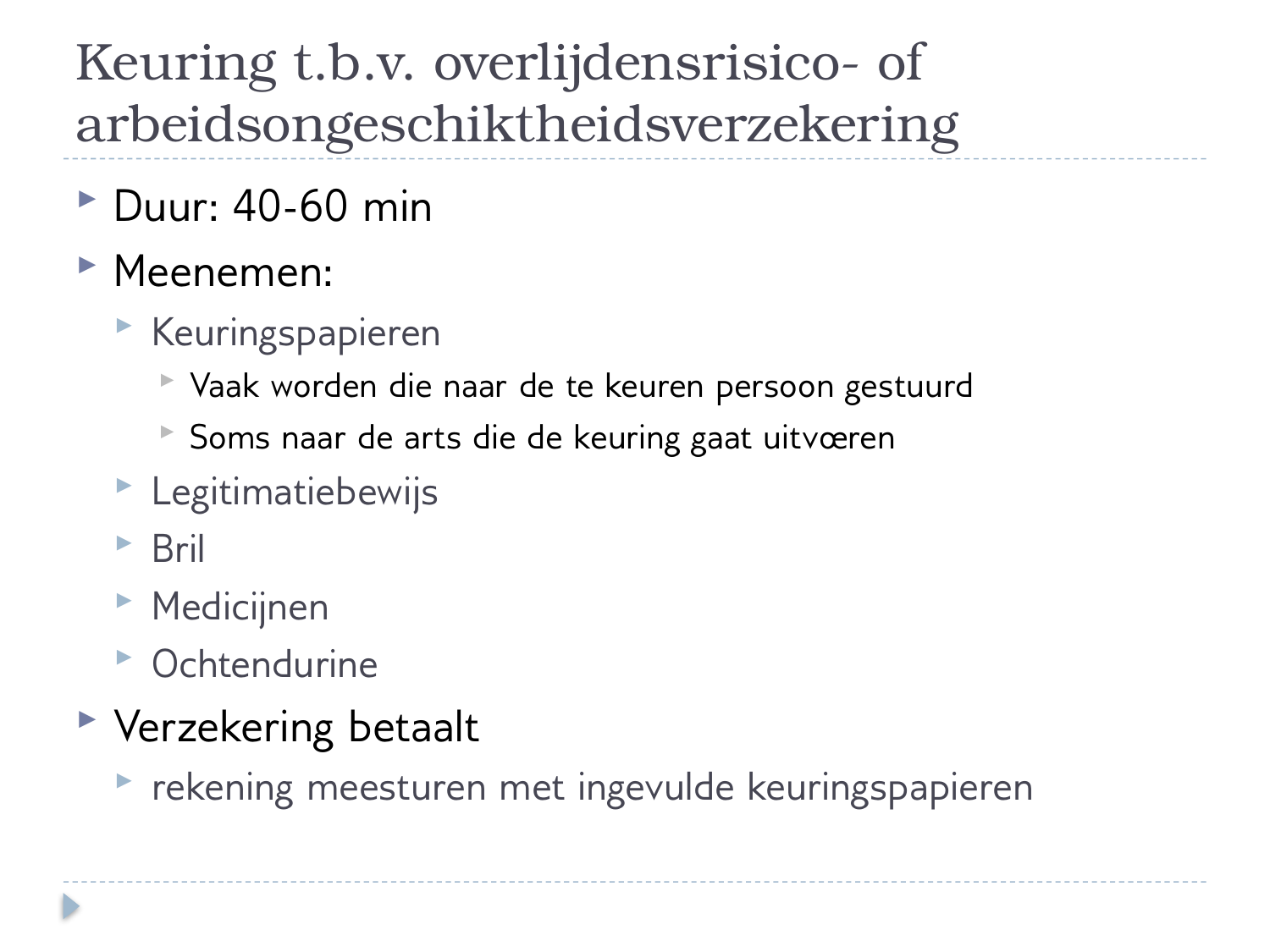

# Keuring t.b.v. overlijdensrisico- of arbeidsongeschiktheidsverzekering
Duur: 40-60 min
Meenemen:
Keuringspapieren
Vaak worden die naar de te keuren persoon gestuurd
Soms naar de arts die de keuring gaat uitvoeren
Legitimatiebewijs
Bril
Medicijnen
Ochtendurine
Verzekering betaalt
rekening meesturen met ingevulde keuringspapieren